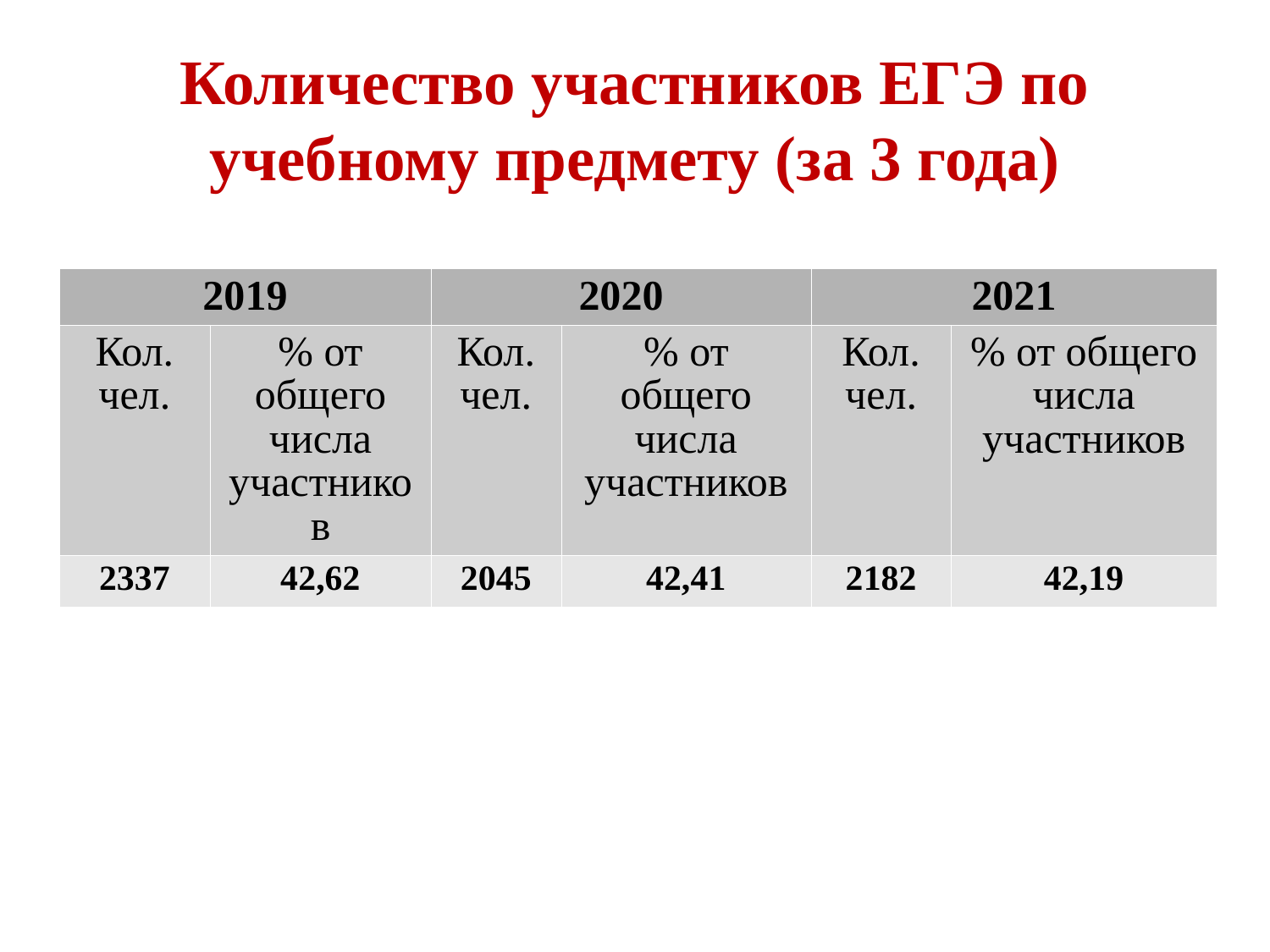

Количество участников ЕГЭ по учебному предмету (за 3 года)
| 2019 |  | 2020 |  | 2021 |  |
| --- | --- | --- | --- | --- | --- |
| Кол. чел. | % от общего числа участников | Кол. чел. | % от общего числа участников | Кол. чел. | % от общего числа участников |
| 2337 | 42,62 | 2045 | 42,41 | 2182 | 42,19 |